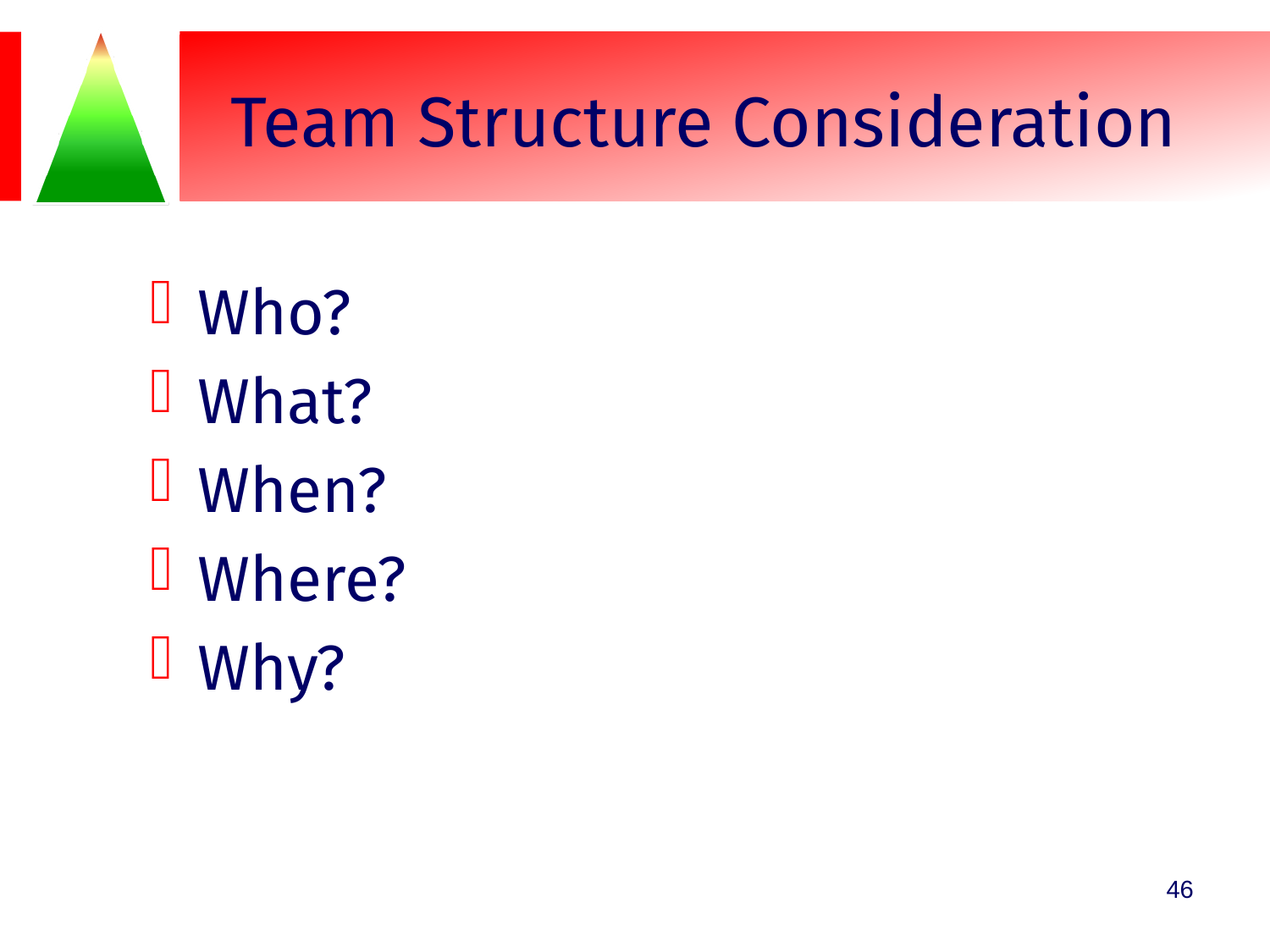

# Team Structure Consideration
Who?
What?
When?
Where?
Why?
46